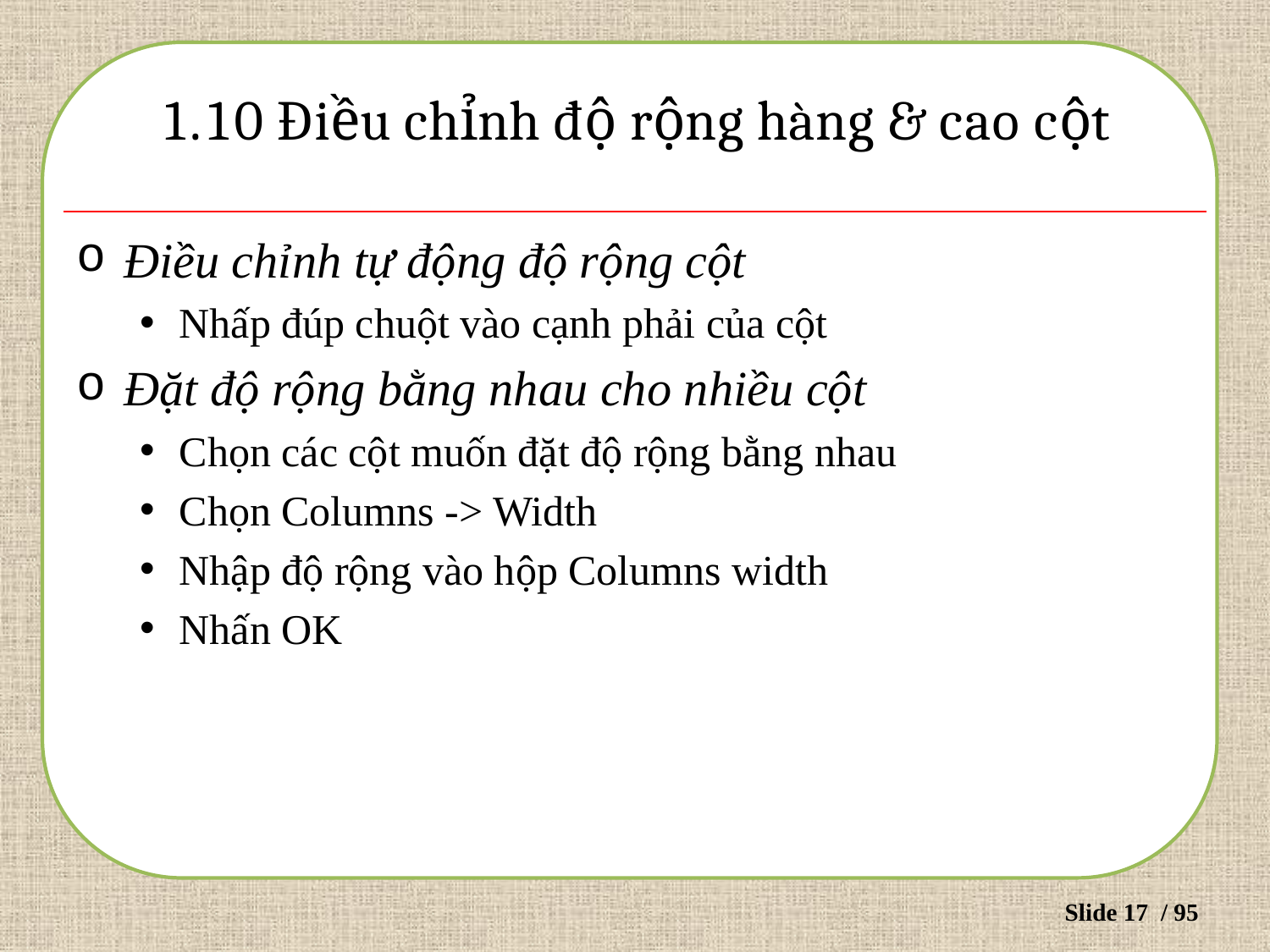

# 1.10 Điều chỉnh độ rộng hàng & cao cột
Điều chỉnh tự động độ rộng cột
Nhấp đúp chuột vào cạnh phải của cột
Đặt độ rộng bằng nhau cho nhiều cột
Chọn các cột muốn đặt độ rộng bằng nhau
Chọn Columns -> Width
Nhập độ rộng vào hộp Columns width
Nhấn OK